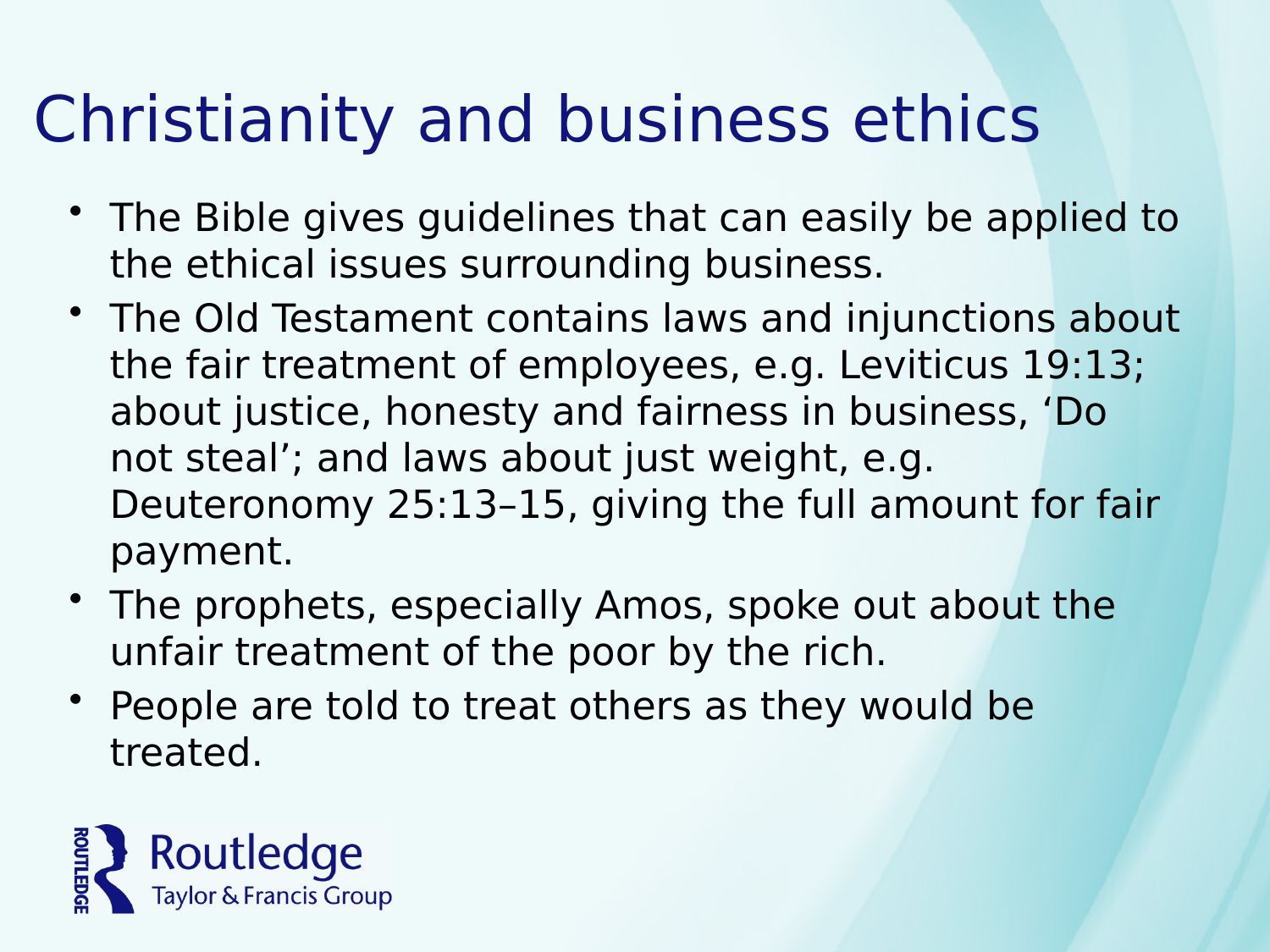

# Christianity and business ethics
The Bible gives guidelines that can easily be applied to the ethical issues surrounding business.
The Old Testament contains laws and injunctions about the fair treatment of employees, e.g. Leviticus 19:13; about justice, honesty and fairness in business, ‘Do not steal’; and laws about just weight, e.g. Deuteronomy 25:13–15, giving the full amount for fair payment.
The prophets, especially Amos, spoke out about the unfair treatment of the poor by the rich.
People are told to treat others as they would be treated.